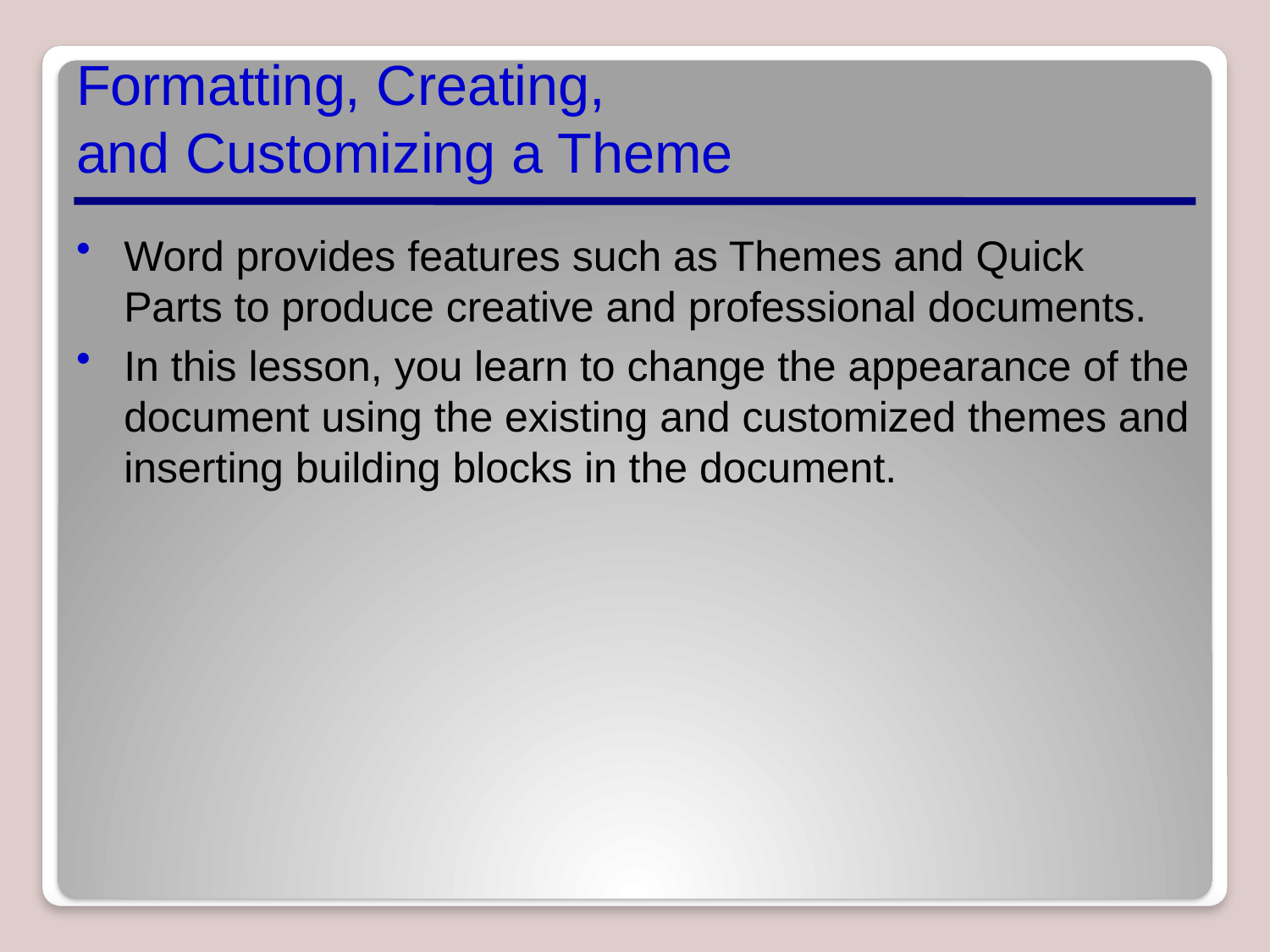

# Formatting, Creating, and Customizing a Theme
Word provides features such as Themes and Quick Parts to produce creative and professional documents.
In this lesson, you learn to change the appearance of the document using the existing and customized themes and inserting building blocks in the document.